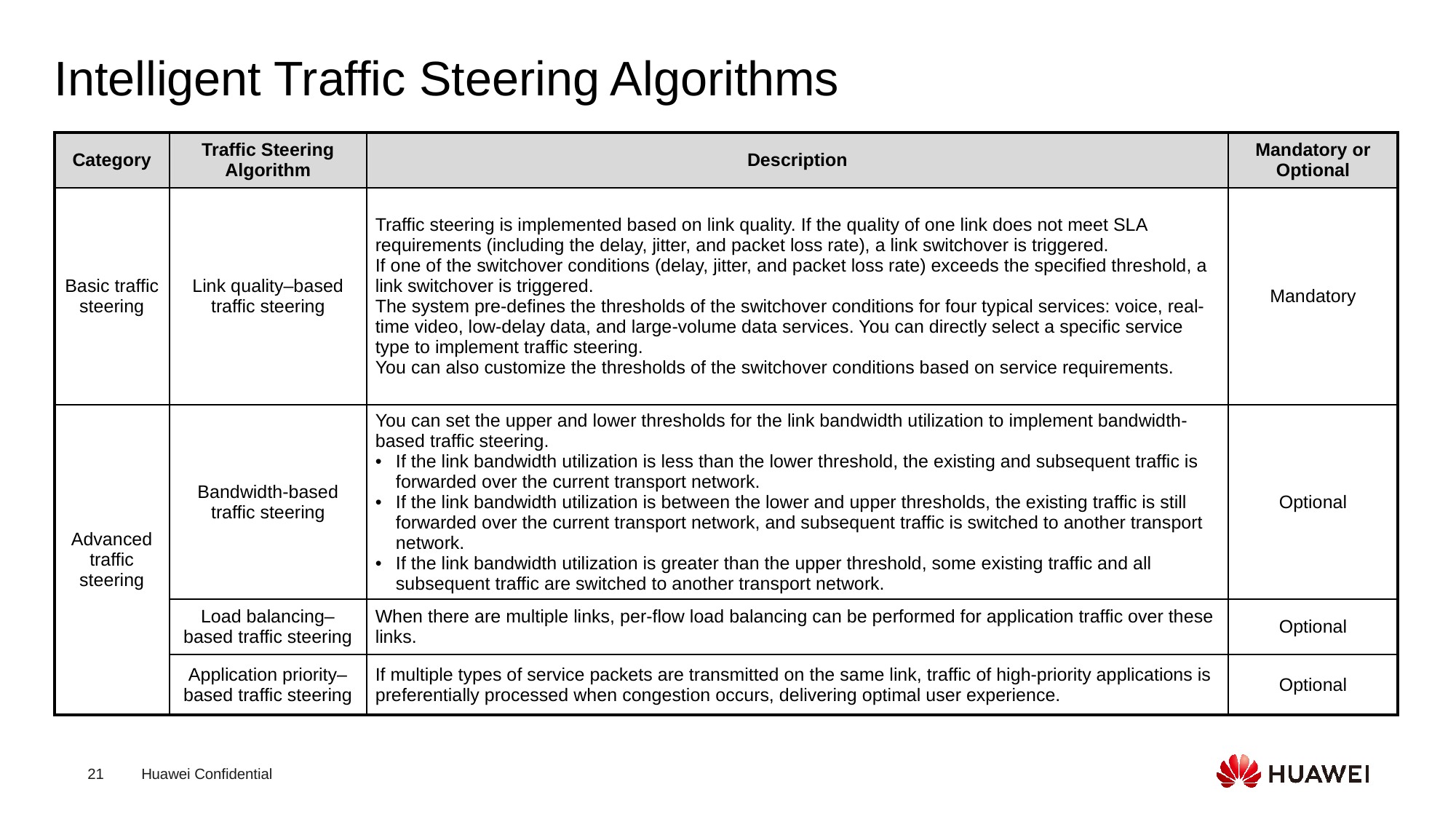

# Intelligent Traffic Steering Algorithms
| Category | Traffic Steering Algorithm | Description | Mandatory or Optional |
| --- | --- | --- | --- |
| Basic traffic steering | Link quality–based traffic steering | Traffic steering is implemented based on link quality. If the quality of one link does not meet SLA requirements (including the delay, jitter, and packet loss rate), a link switchover is triggered. If one of the switchover conditions (delay, jitter, and packet loss rate) exceeds the specified threshold, a link switchover is triggered. The system pre-defines the thresholds of the switchover conditions for four typical services: voice, real-time video, low-delay data, and large-volume data services. You can directly select a specific service type to implement traffic steering. You can also customize the thresholds of the switchover conditions based on service requirements. | Mandatory |
| Advanced traffic steering | Bandwidth-based traffic steering | You can set the upper and lower thresholds for the link bandwidth utilization to implement bandwidth-based traffic steering. If the link bandwidth utilization is less than the lower threshold, the existing and subsequent traffic is forwarded over the current transport network. If the link bandwidth utilization is between the lower and upper thresholds, the existing traffic is still forwarded over the current transport network, and subsequent traffic is switched to another transport network. If the link bandwidth utilization is greater than the upper threshold, some existing traffic and all subsequent traffic are switched to another transport network. | Optional |
|  | Load balancing–based traffic steering | When there are multiple links, per-flow load balancing can be performed for application traffic over these links. | Optional |
|  | Application priority–based traffic steering | If multiple types of service packets are transmitted on the same link, traffic of high-priority applications is preferentially processed when congestion occurs, delivering optimal user experience. | Optional |